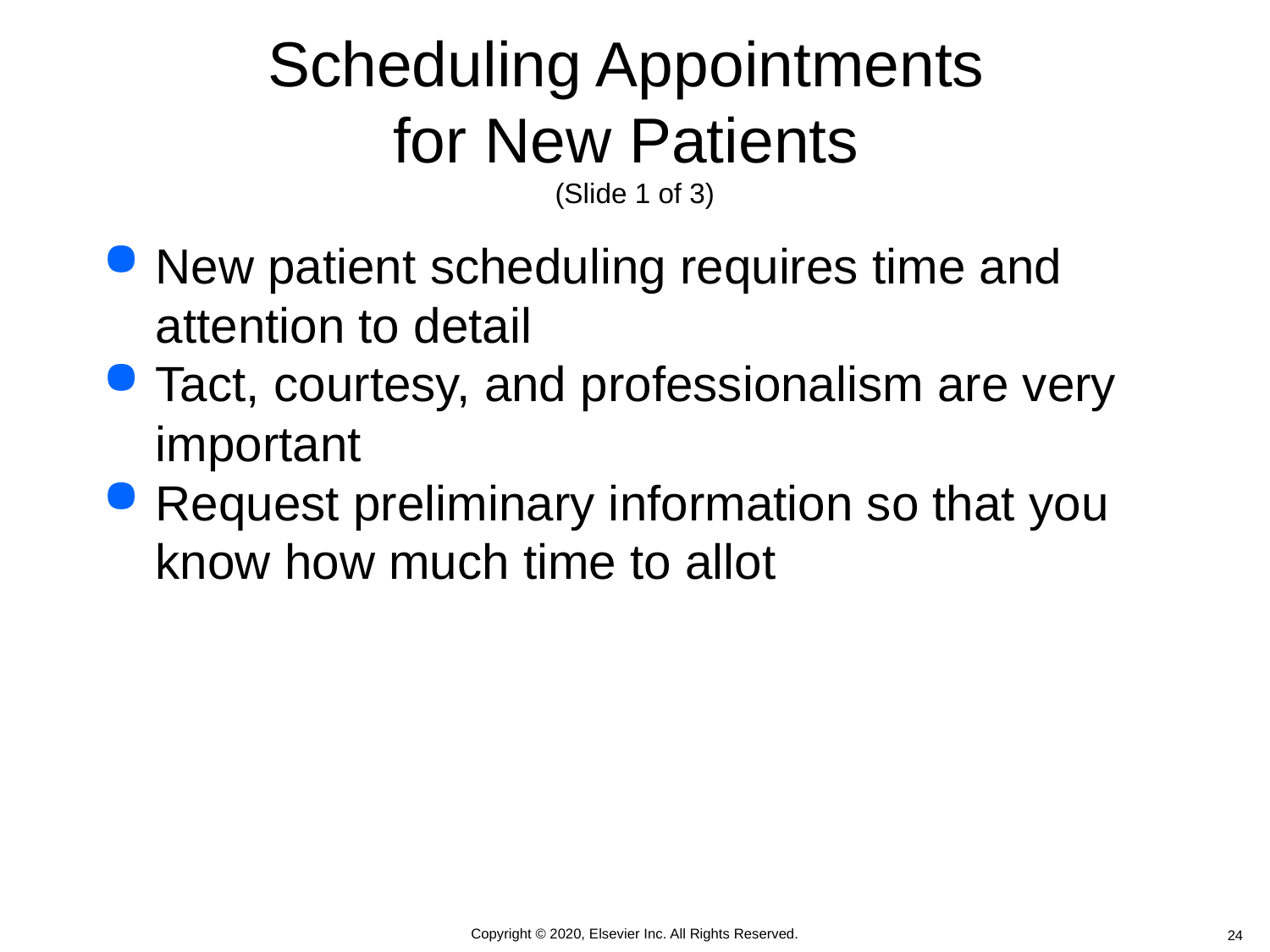

# Scheduling Appointments for New Patients (Slide 1 of 3)
New patient scheduling requires time and attention to detail
Tact, courtesy, and professionalism are very important
Request preliminary information so that you know how much time to allot

 24